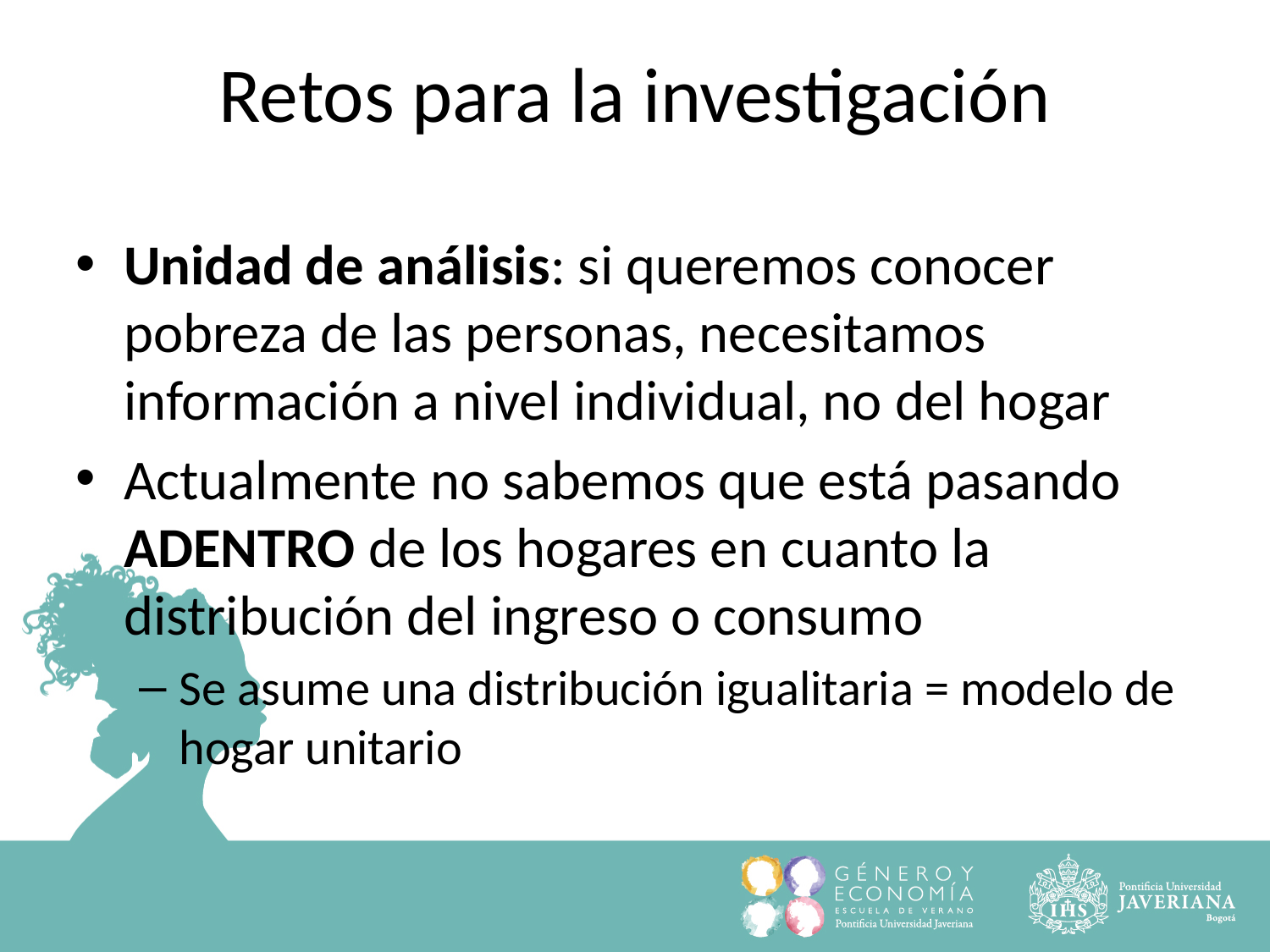

Retos para la investigación
Unidad de análisis: si queremos conocer pobreza de las personas, necesitamos información a nivel individual, no del hogar
Actualmente no sabemos que está pasando ADENTRO de los hogares en cuanto la distribución del ingreso o consumo
Se asume una distribución igualitaria = modelo de hogar unitario